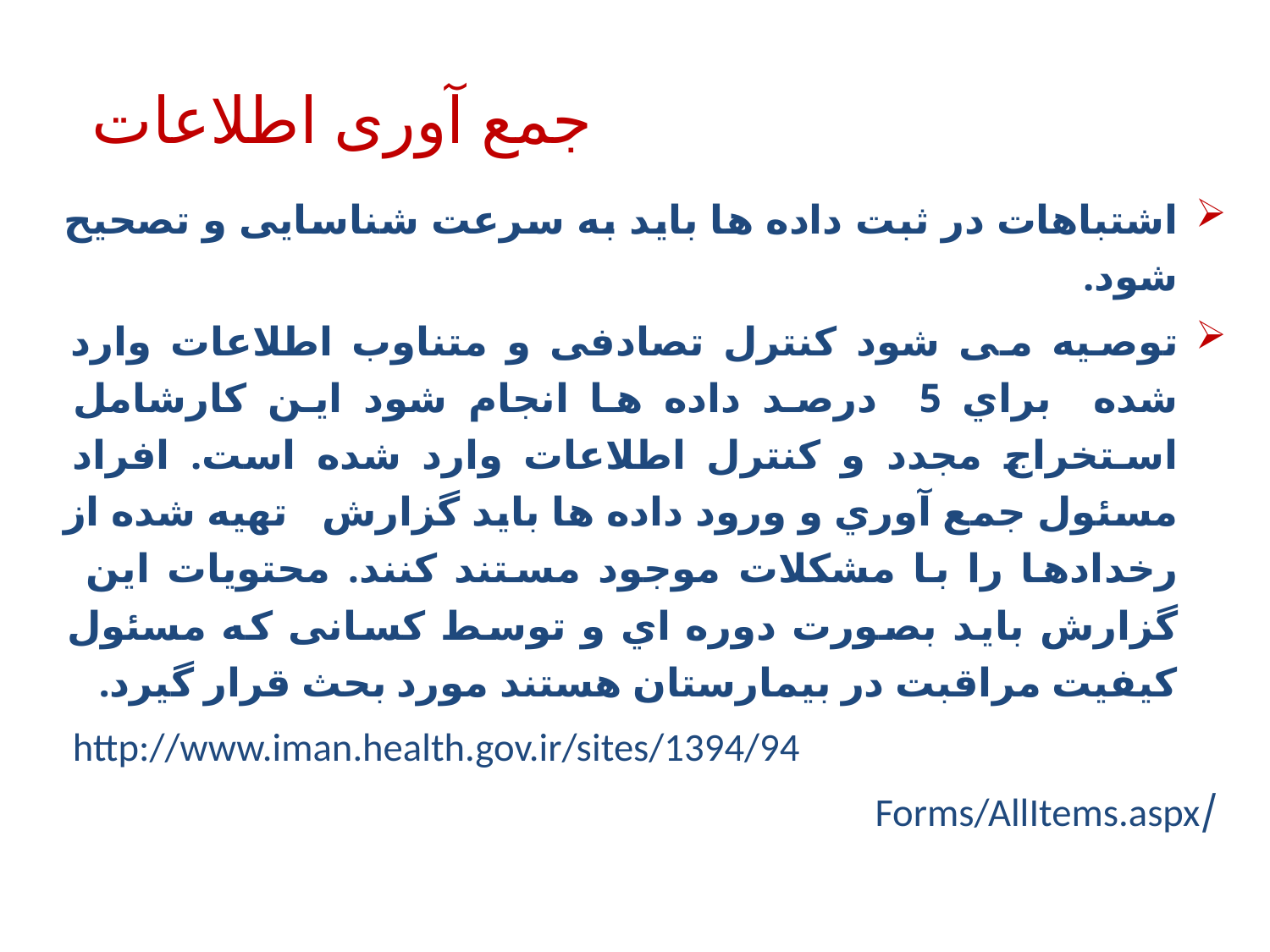

# جمع آوری اطلاعات
اشتباهات در ثبت داده ها باید به سرعت شناسایی و تصحیح شود.
توصیه می شود کنترل تصادفی و متناوب اطلاعات وارد شده  براي 5  درصد داده ها انجام شود این کارشامل استخراج مجدد و کنترل اطلاعات وارد شده است. افراد مسئول جمع آوري و ورود داده ها باید گزارش   تهیه شده از رخدادها را با مشکلات موجود مستند کنند. محتویات این  گزارش باید بصورت دوره اي و توسط کسانی که مسئول کیفیت مراقبت در بیمارستان هستند مورد بحث قرار گیرد.
http://www.iman.health.gov.ir/sites/1394/94
/Forms/AllItems.aspx